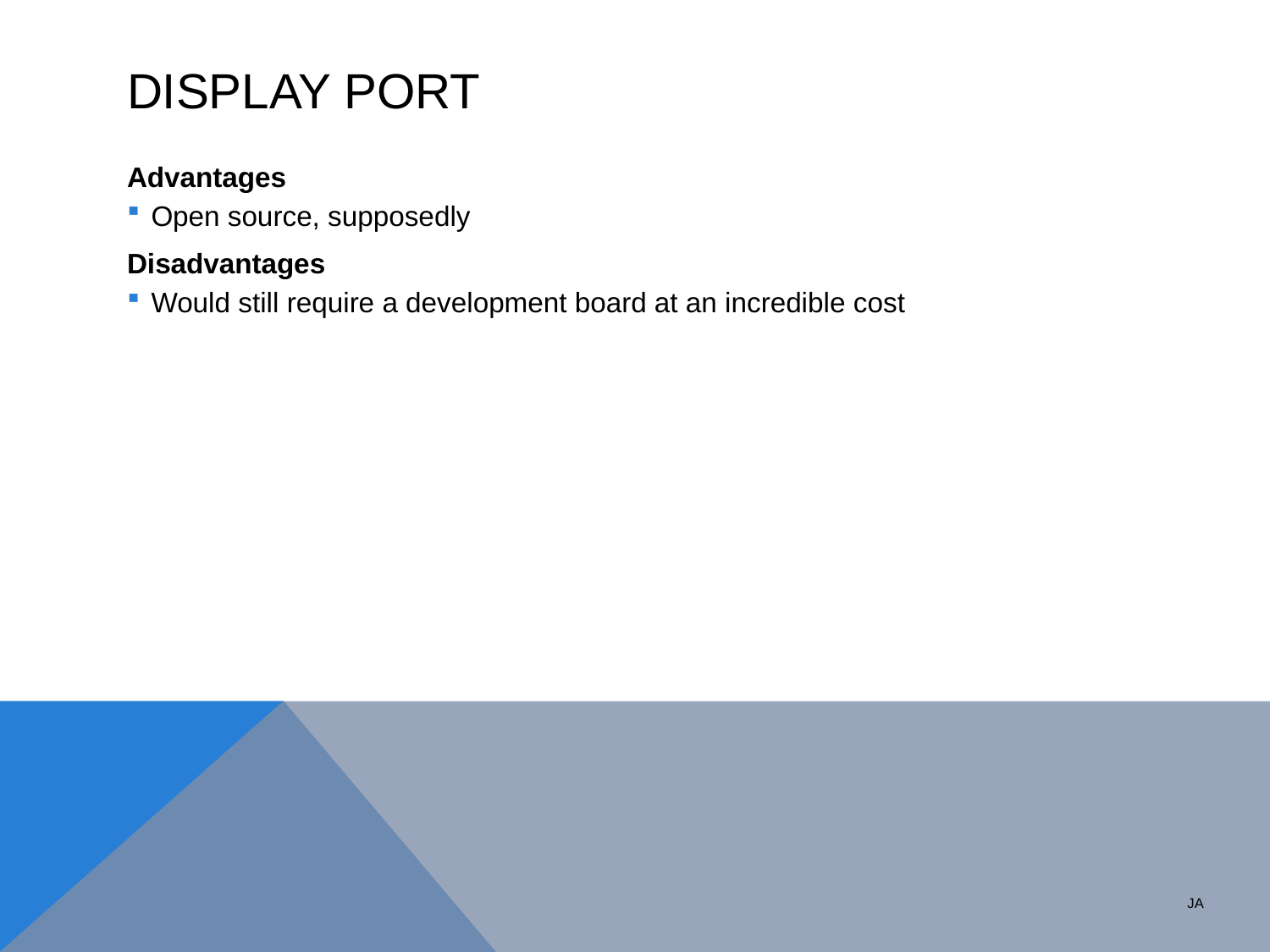

# Display Port
Advantages
Open source, supposedly
Disadvantages
Would still require a development board at an incredible cost
JA